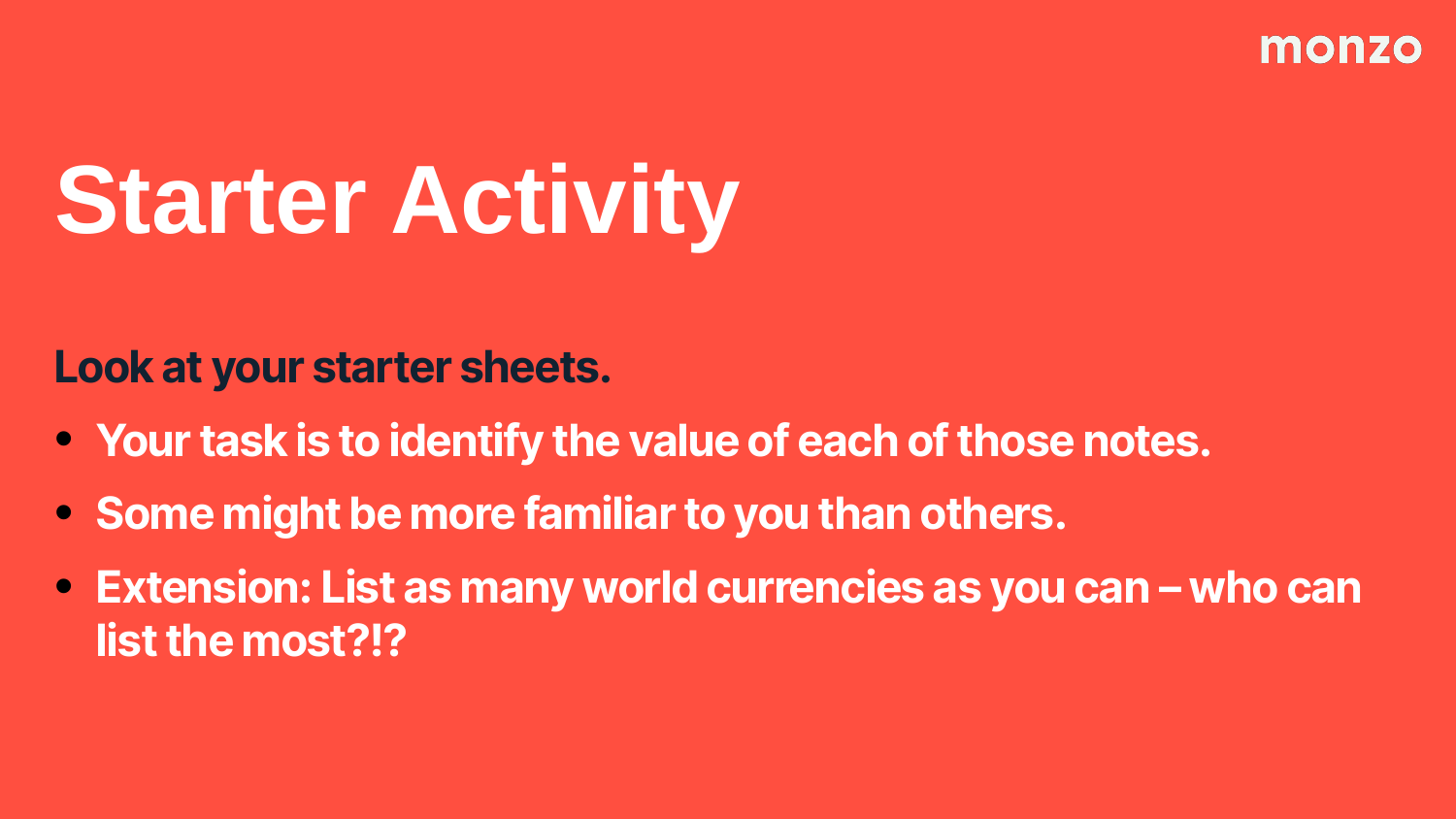

Starter Activity

Look at your starter sheets.
Your task is to identify the value of each of those notes.
Some might be more familiar to you than others.
Extension: List as many world currencies as you can – who can list the most?!?